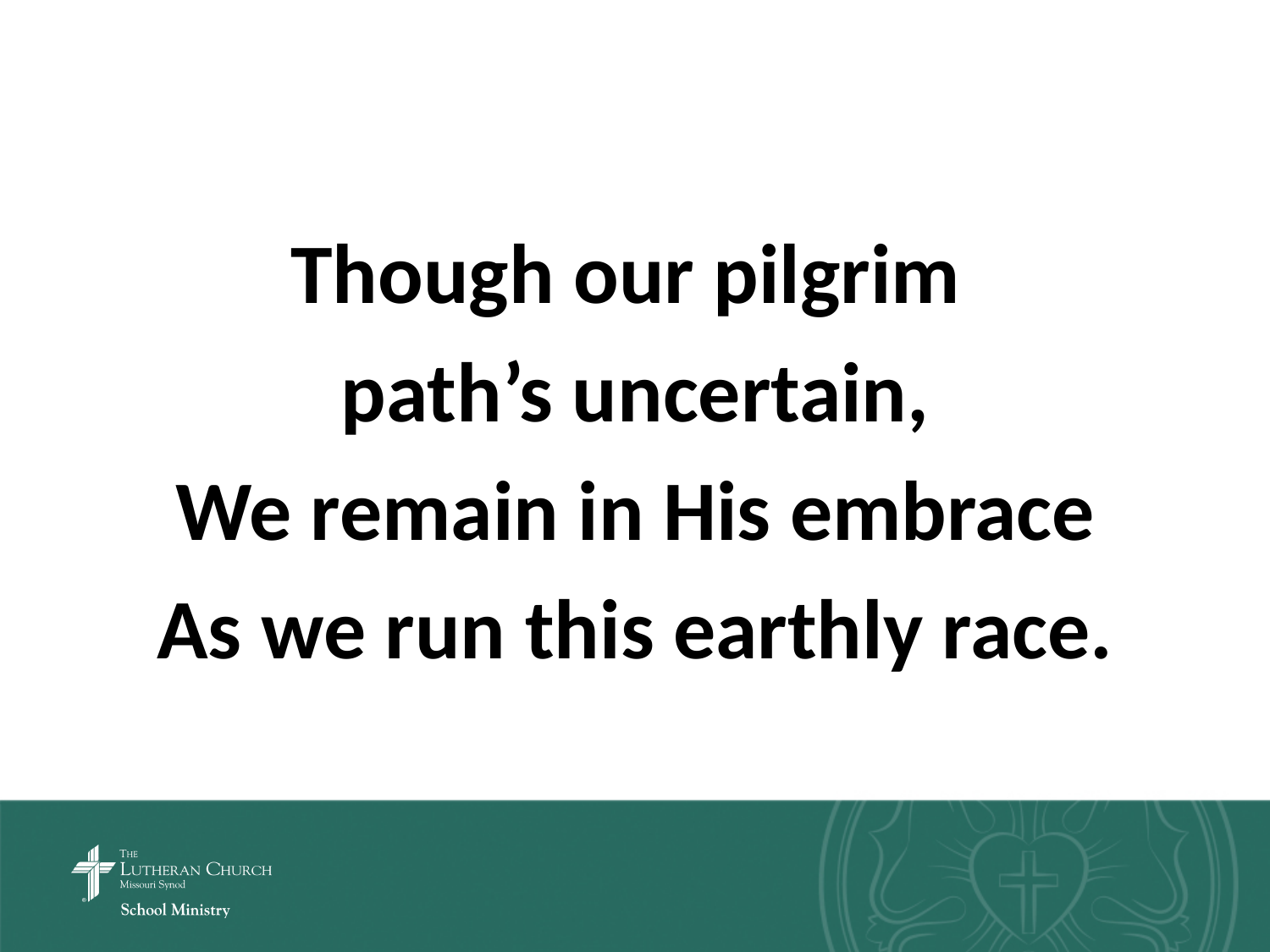

Though our pilgrim
path’s uncertain,
We remain in His embrace
As we run this earthly race.